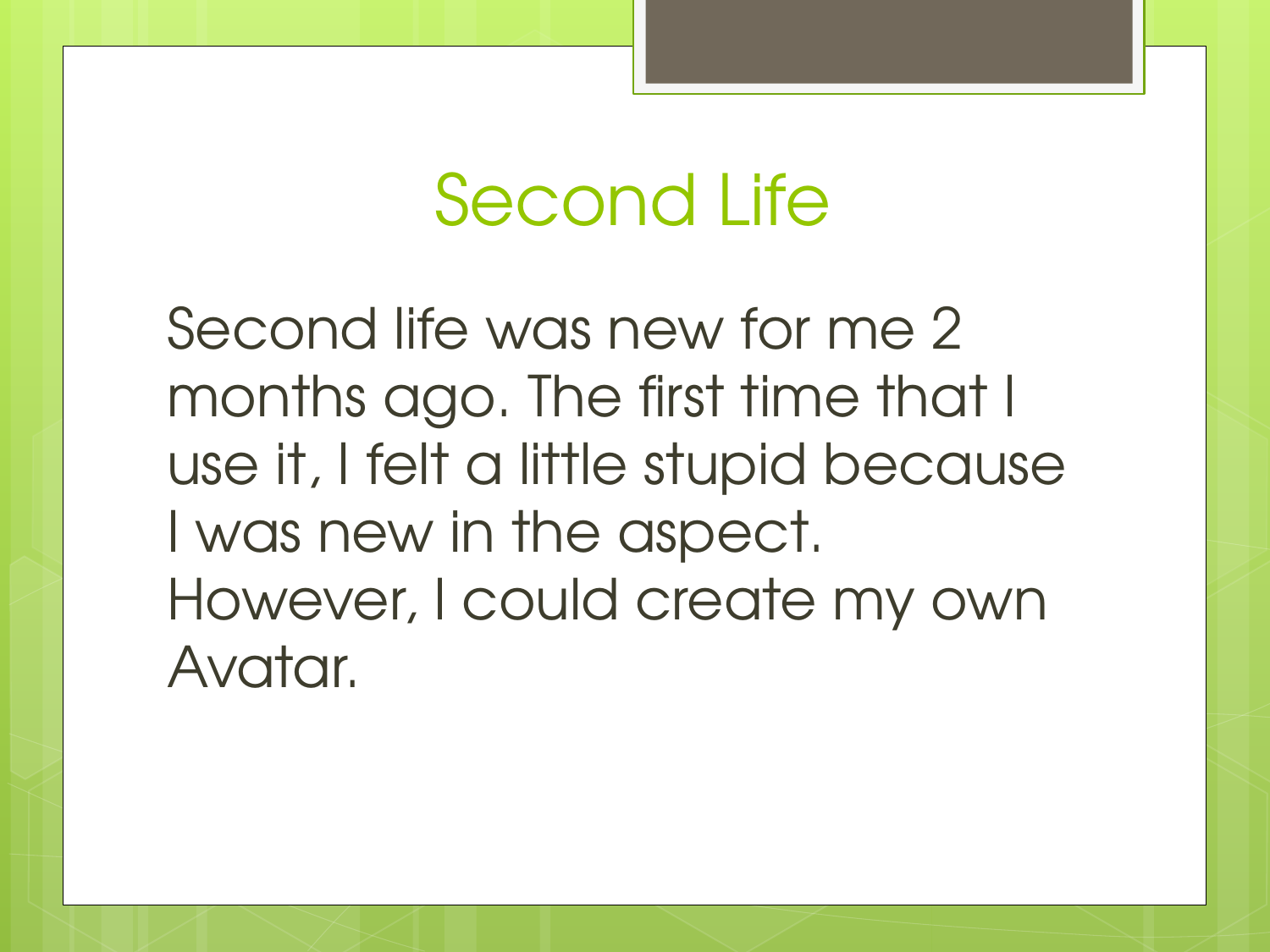

# Second Life
Second life was new for me 2 months ago. The first time that I use it, I felt a little stupid because I was new in the aspect. However, I could create my own Avatar.